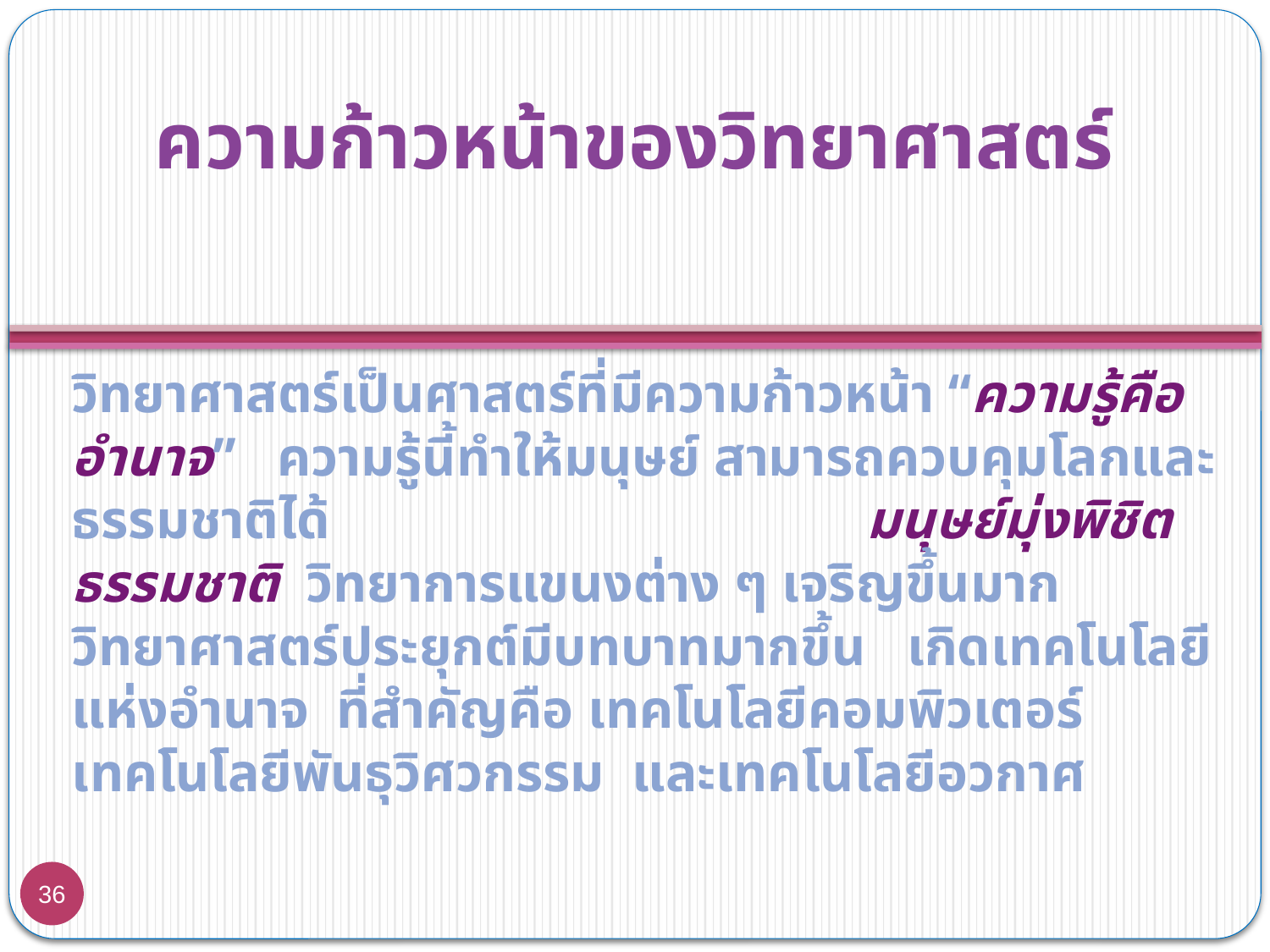

ความก้าวหน้าของวิทยาศาสตร์
วิทยาศาสตร์เป็นศาสตร์ที่มีความก้าวหน้า “ความรู้คืออำนาจ”   ความรู้นี้ทำให้มนุษย์ สามารถควบคุมโลกและธรรมชาติได้                                       มนุษย์มุ่งพิชิตธรรมชาติ  วิทยาการแขนงต่าง ๆ เจริญขึ้นมาก    วิทยาศาสตร์ประยุกต์มีบทบาทมากขึ้น   เกิดเทคโนโลยี
แห่งอำนาจ  ที่สำคัญคือ เทคโนโลยีคอมพิวเตอร์
เทคโนโลยีพันธุวิศวกรรม  และเทคโนโลยีอวกาศ
36